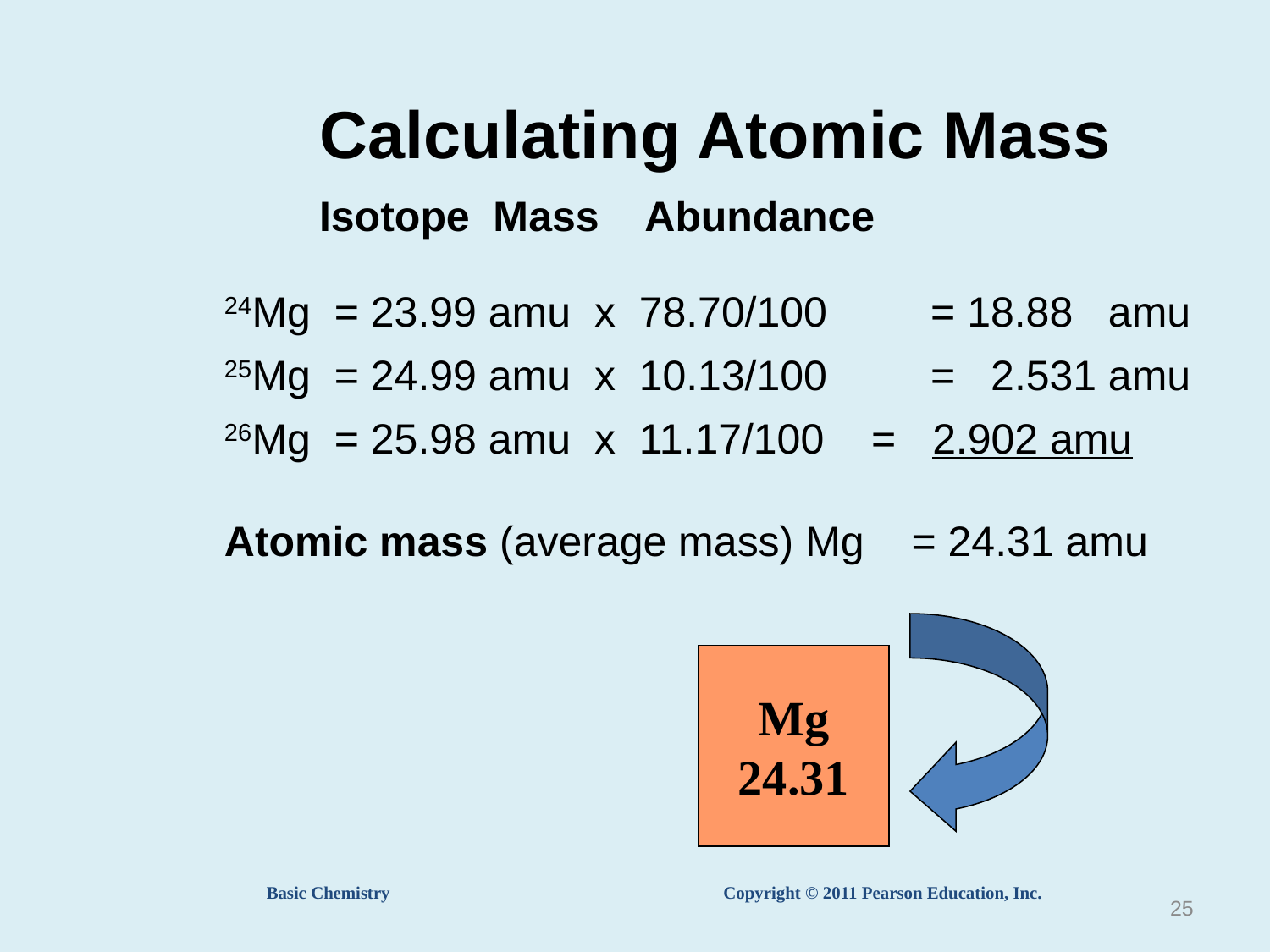

# Calculating Atomic Mass
        Isotope  Mass    Abundance

24Mg  = 23.99 amu  x  78.70/100	  = 18.88   amu
25Mg  = 24.99 amu  x  10.13/100	  =   2.531 amu
26Mg  = 25.98 amu  x  11.17/100    =   2.902 amu

Atomic mass (average mass) Mg    = 24.31 amu

Mg
24.31
Basic Chemistry                                                                           Copyright © 2011 Pearson Education, Inc.

25